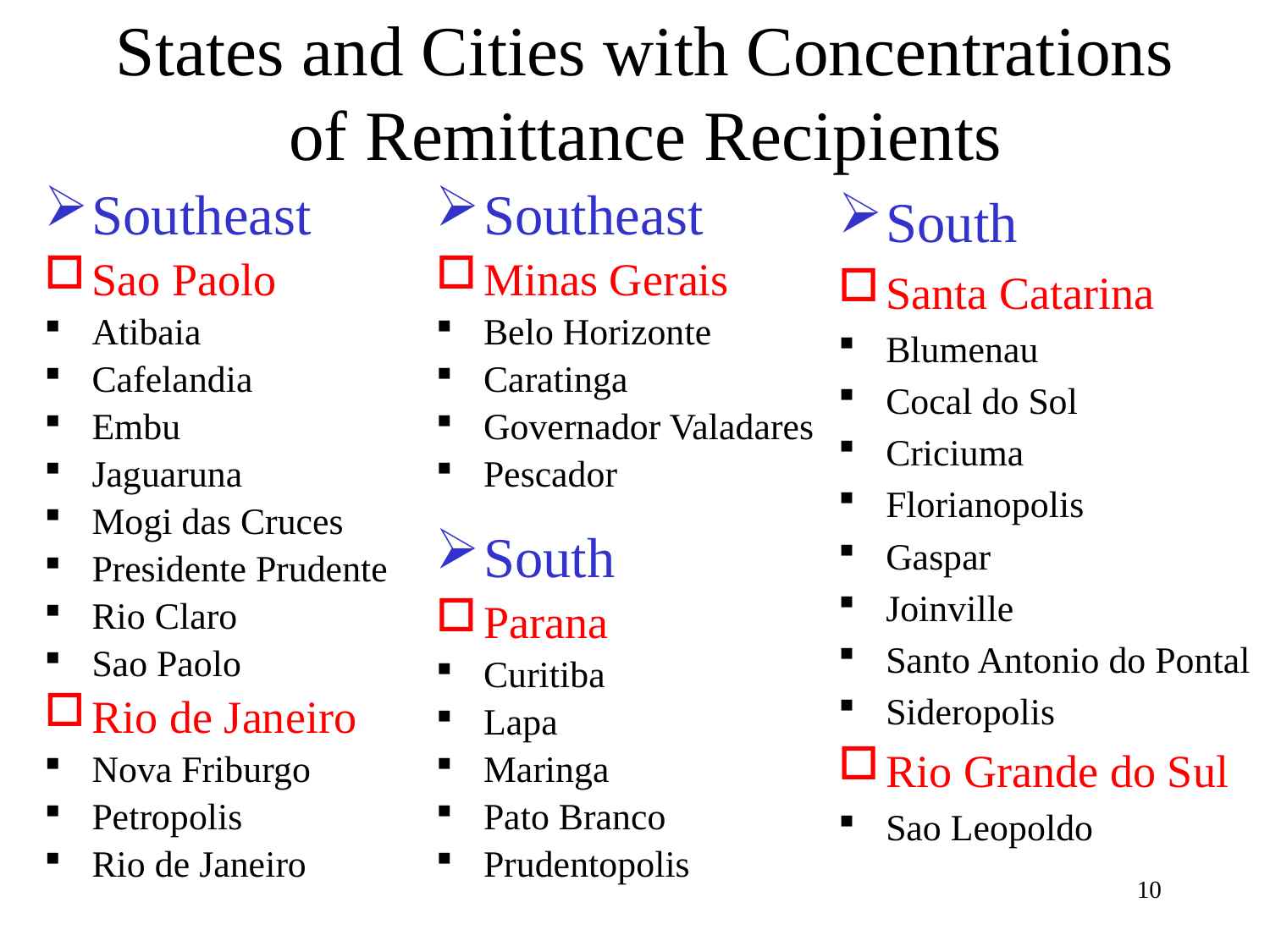

# States and Cities with Concentrations of Remittance Recipients
Southeast
Sao Paolo
Atibaia
Cafelandia
Embu
Jaguaruna
Mogi das Cruces
Presidente Prudente
Rio Claro
Sao Paolo
Rio de Janeiro
Nova Friburgo
Petropolis
Rio de Janeiro
Southeast
Minas Gerais
Belo Horizonte
Caratinga
Governador Valadares
Pescador

South
Parana
Curitiba
Lapa
Maringa
Pato Branco
Prudentopolis
South
Santa Catarina
Blumenau
Cocal do Sol
Criciuma
Florianopolis
Gaspar
Joinville
Santo Antonio do Pontal
Sideropolis
Rio Grande do Sul
Sao Leopoldo
10